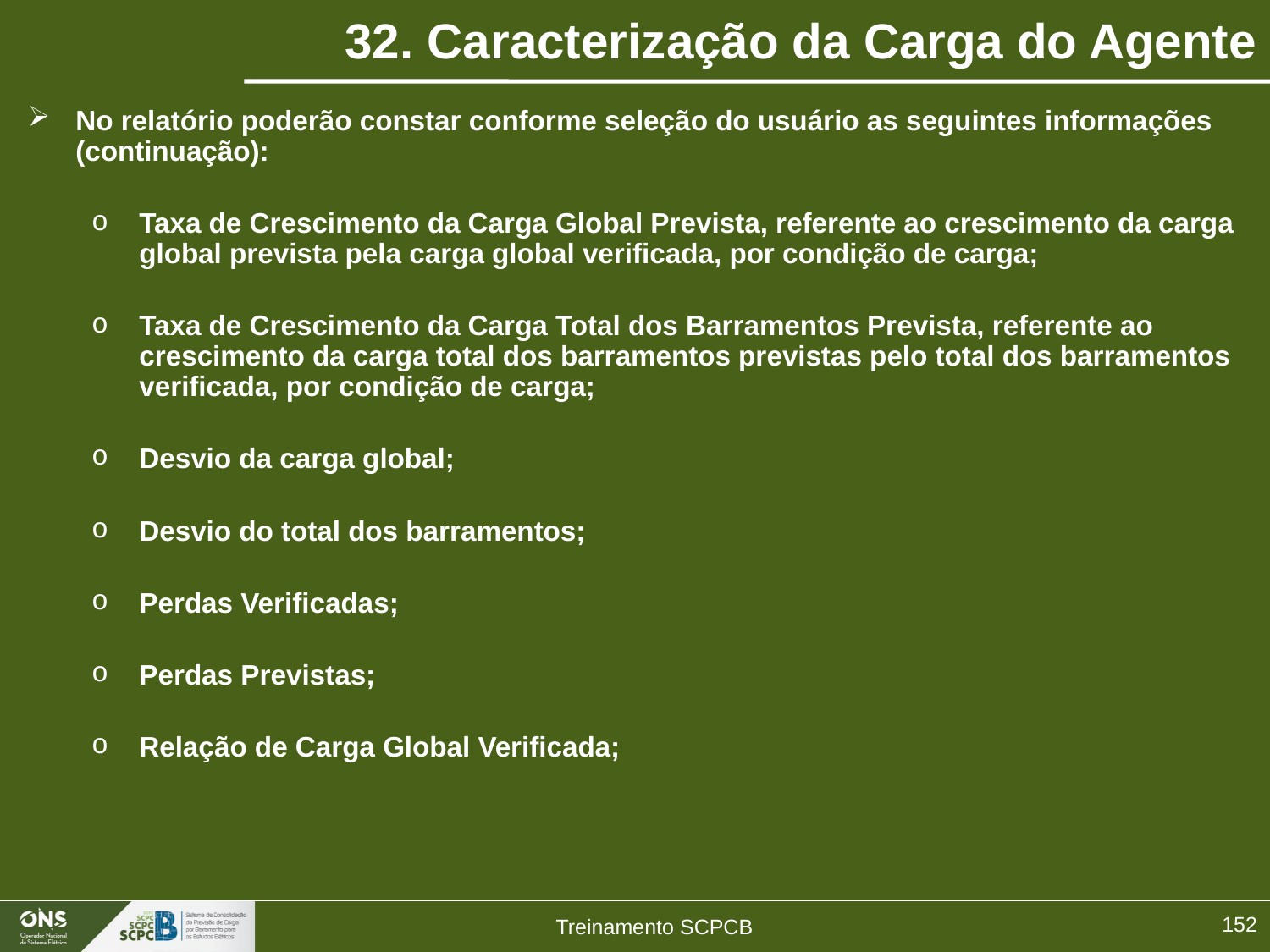

32. Caracterização da Carga do Agente
No relatório poderão constar conforme seleção do usuário as seguintes informações (continuação):

Taxa de Crescimento da Carga Global Prevista, referente ao crescimento da carga global prevista pela carga global verificada, por condição de carga;

Taxa de Crescimento da Carga Total dos Barramentos Prevista, referente ao crescimento da carga total dos barramentos previstas pelo total dos barramentos verificada, por condição de carga;

Desvio da carga global;

Desvio do total dos barramentos;

Perdas Verificadas;

Perdas Previstas;

Relação de Carga Global Verificada;